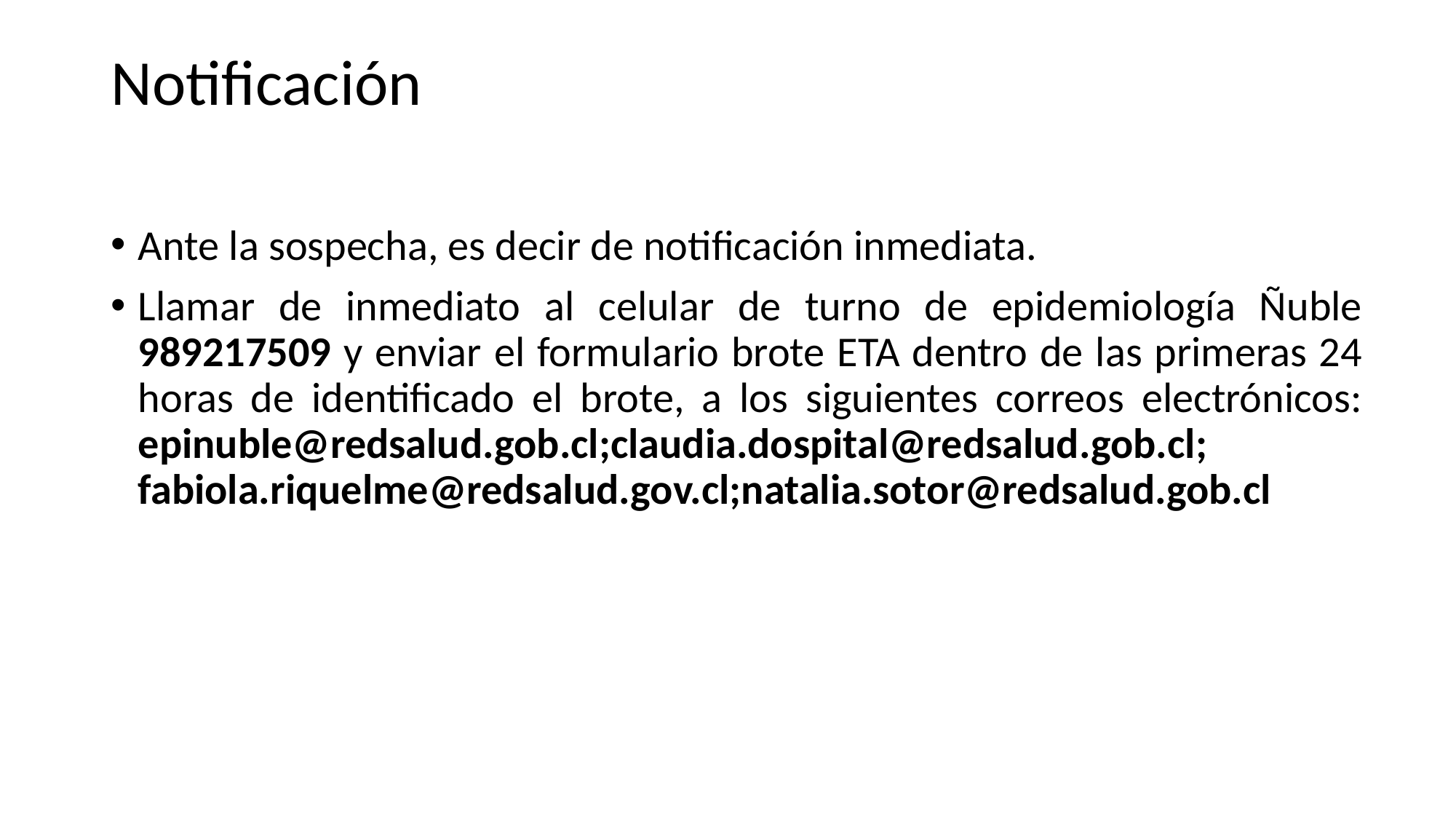

# Notificación
Ante la sospecha, es decir de notificación inmediata.
Llamar de inmediato al celular de turno de epidemiología Ñuble 989217509 y enviar el formulario brote ETA dentro de las primeras 24 horas de identificado el brote, a los siguientes correos electrónicos: epinuble@redsalud.gob.cl;claudia.dospital@redsalud.gob.cl; fabiola.riquelme@redsalud.gov.cl;natalia.sotor@redsalud.gob.cl